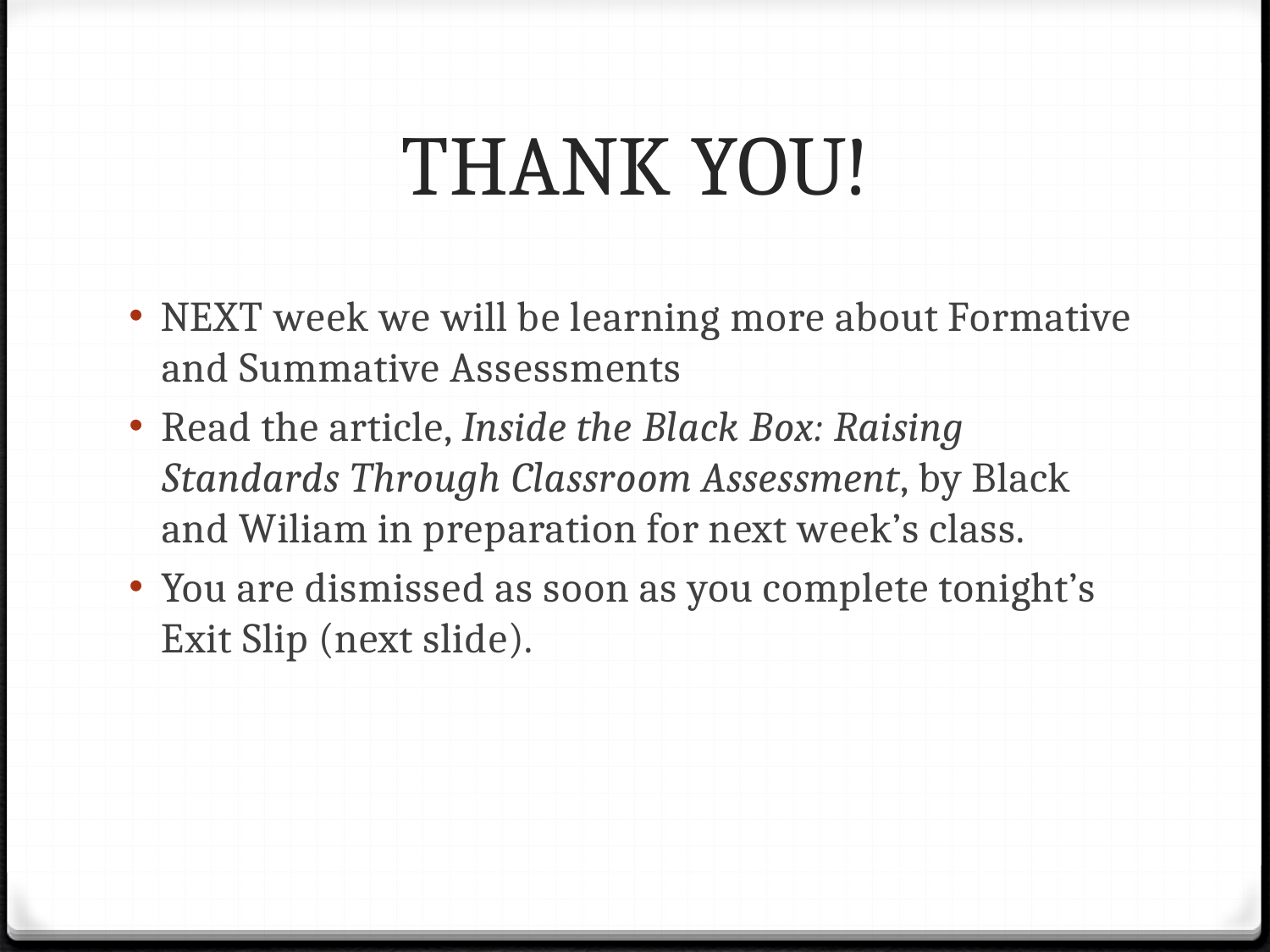

# THANK YOU!
NEXT week we will be learning more about Formative and Summative Assessments
Read the article, Inside the Black Box: Raising Standards Through Classroom Assessment, by Black and Wiliam in preparation for next week’s class.
You are dismissed as soon as you complete tonight’s Exit Slip (next slide).